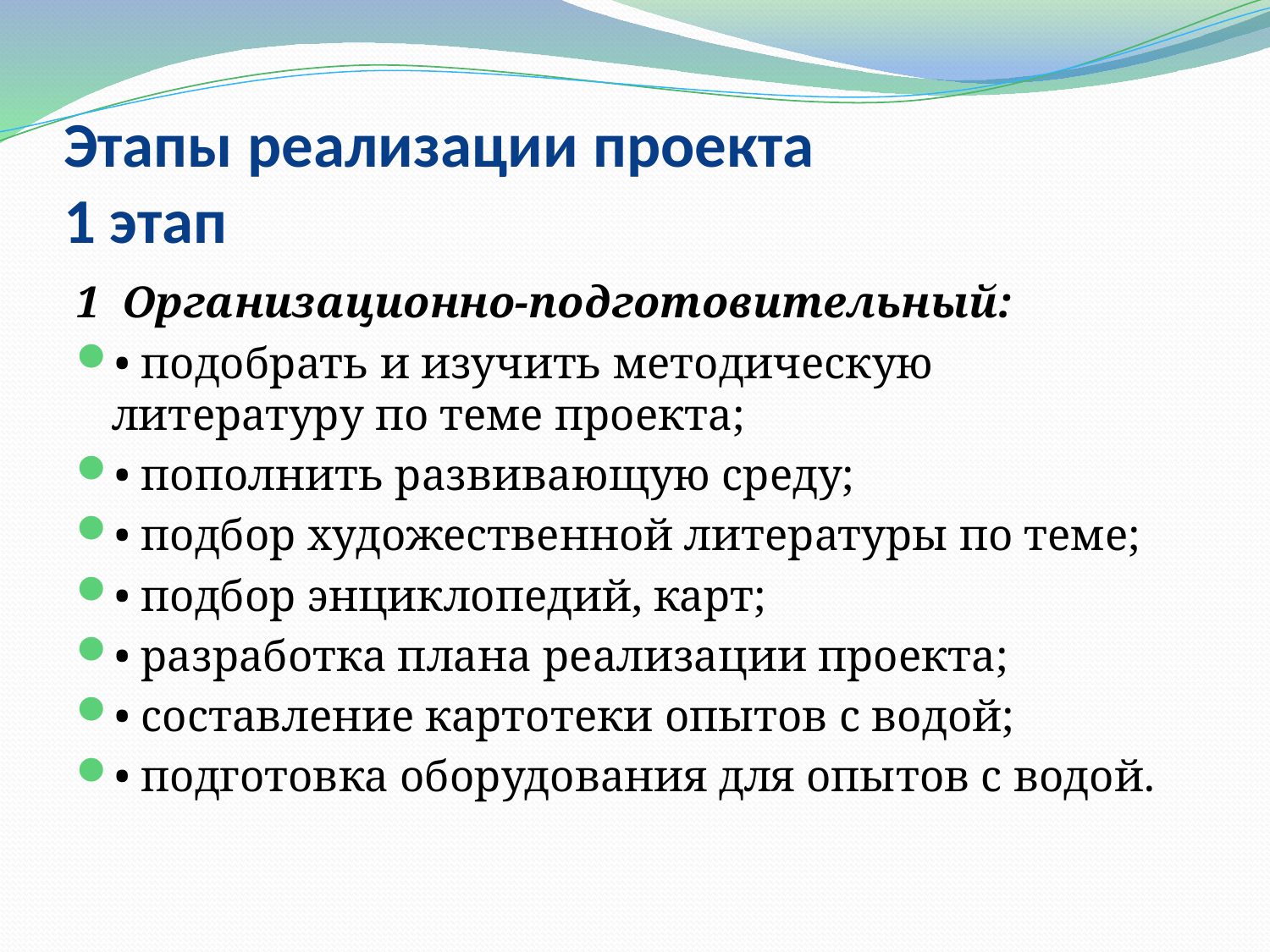

# Этапы реализации проекта 1 этап
1  Организационно-подготовительный:
• подобрать и изучить методическую литературу по теме проекта;
• пополнить развивающую среду;
• подбор художественной литературы по теме;
• подбор энциклопедий, карт;
• разработка плана реализации проекта;
• составление картотеки опытов с водой;
• подготовка оборудования для опытов с водой.